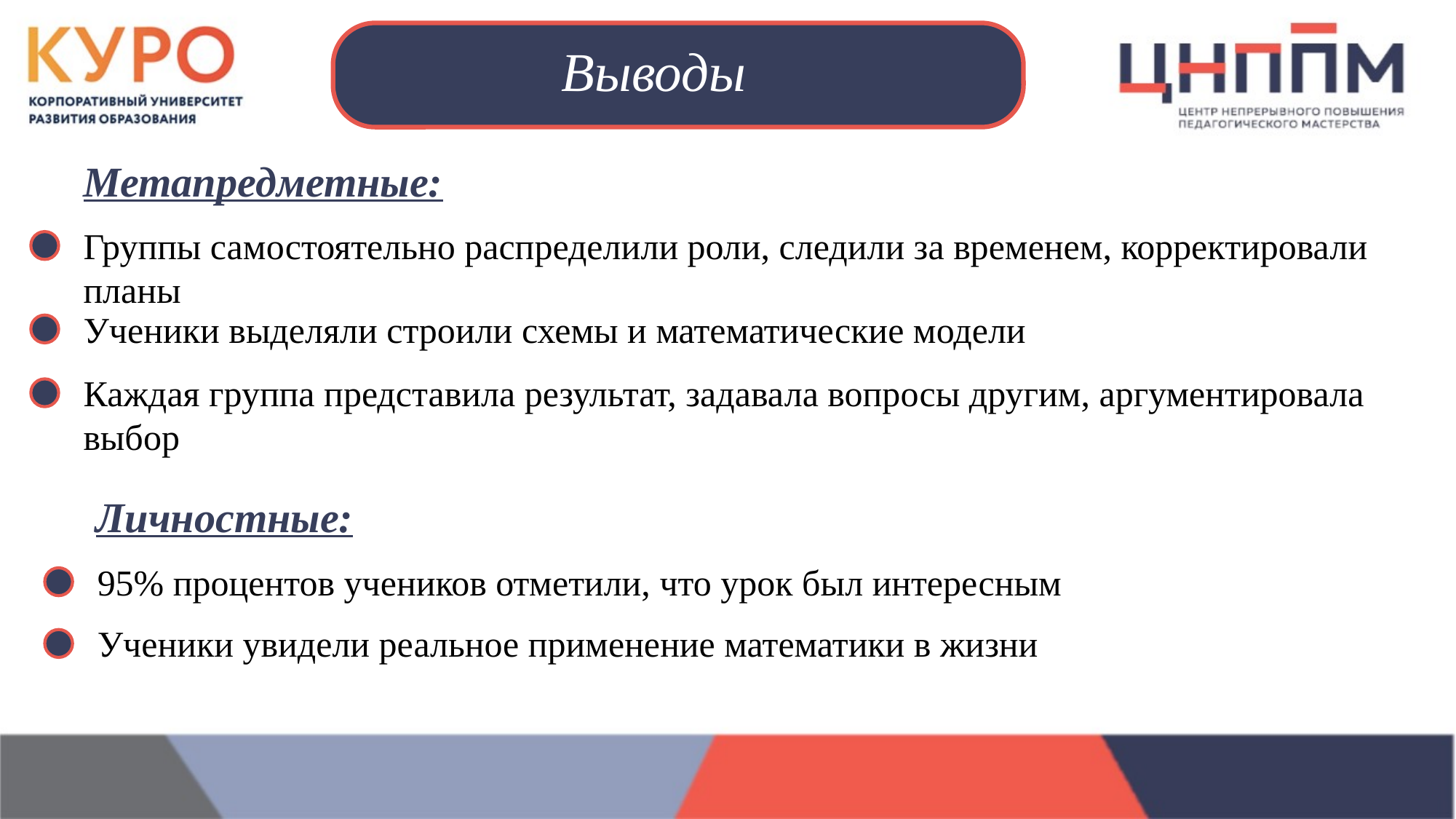

Выводы
Метапредметные:
Группы самостоятельно распределили роли, следили за временем, корректировали планы

Ученики выделяли строили схемы и математические модели

Каждая группа представила результат, задавала вопросы другим, аргументировала выбор

Личностные:
95% процентов учеников отметили, что урок был интересным

Ученики увидели реальное применение математики в жизни